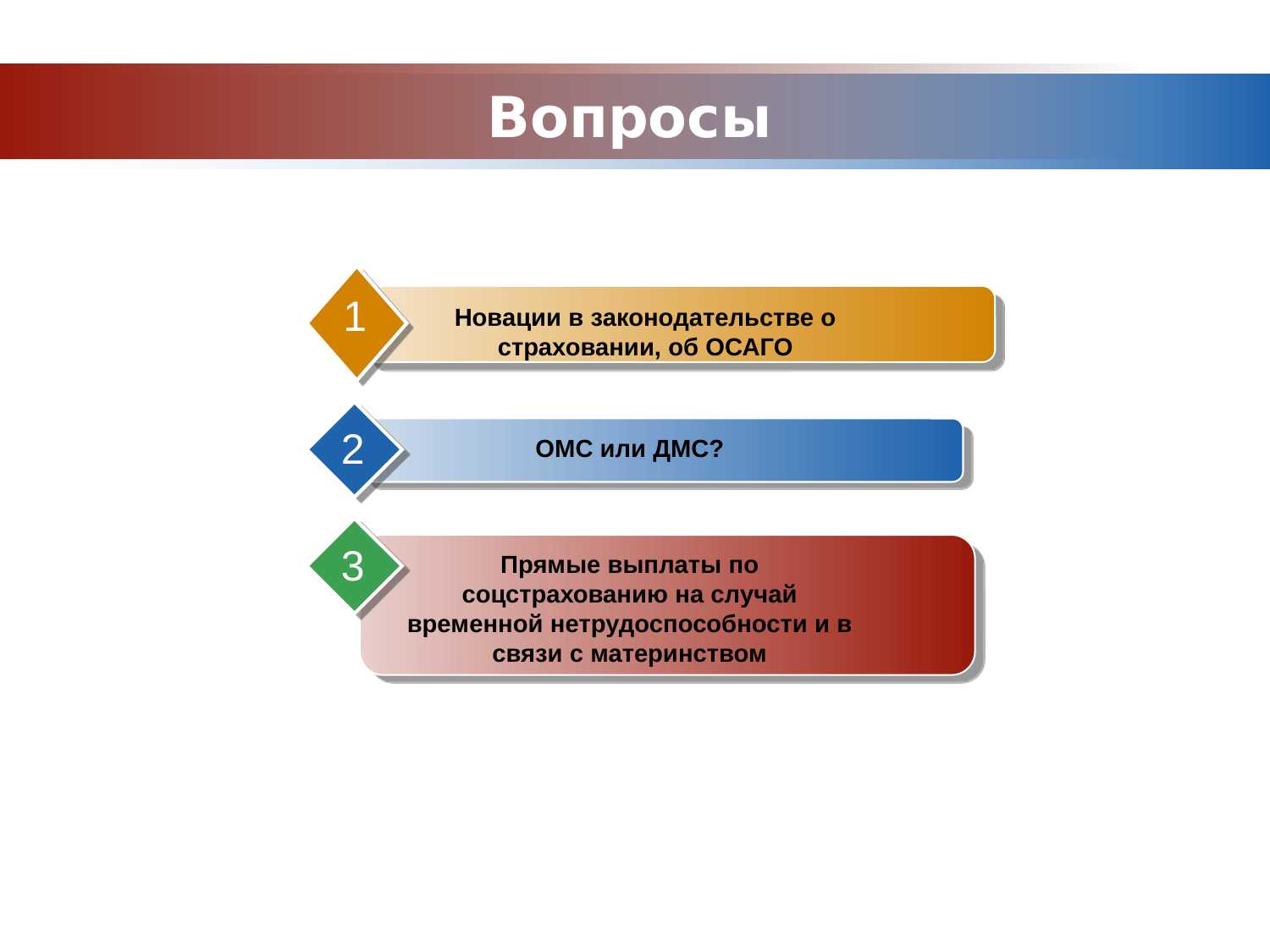

# Вопросы

1

Новации в законодательстве о страховании, об ОСАГО

2

ОМС или ДМС?

3

Прямые выплаты по соцстрахованию на случай временной нетрудоспособности и в связи с материнством